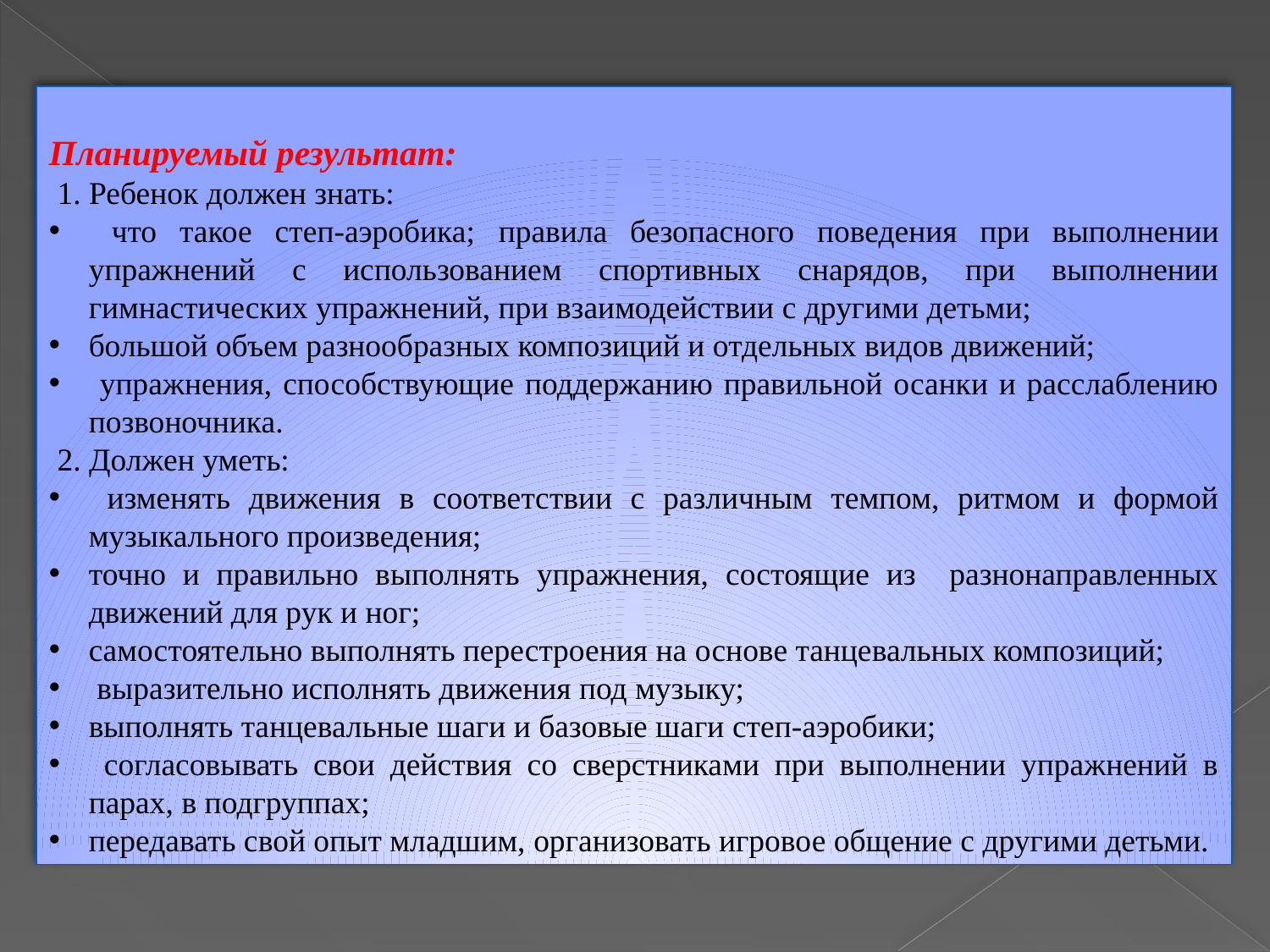

Планируемый результат:
 1. Ребенок должен знать:
 что такое степ-аэробика; правила безопасного поведения при выполнении упражнений с использованием спортивных снарядов, при выполнении гимнастических упражнений, при взаимодействии с другими детьми;
большой объем разнообразных композиций и отдельных видов движений;
 упражнения, способствующие поддержанию правильной осанки и расслаблению позвоночника.
 2. Должен уметь:
 изменять движения в соответствии с различным темпом, ритмом и формой музыкального произведения;
точно и правильно выполнять упражнения, состоящие из  разнонаправленных движений для рук и ног;
самостоятельно выполнять перестроения на основе танцевальных композиций;
 выразительно исполнять движения под музыку;
выполнять танцевальные шаги и базовые шаги степ-аэробики;
 согласовывать свои действия со сверстниками при выполнении упражнений в парах, в подгруппах;
передавать свой опыт младшим, организовать игровое общение с другими детьми.